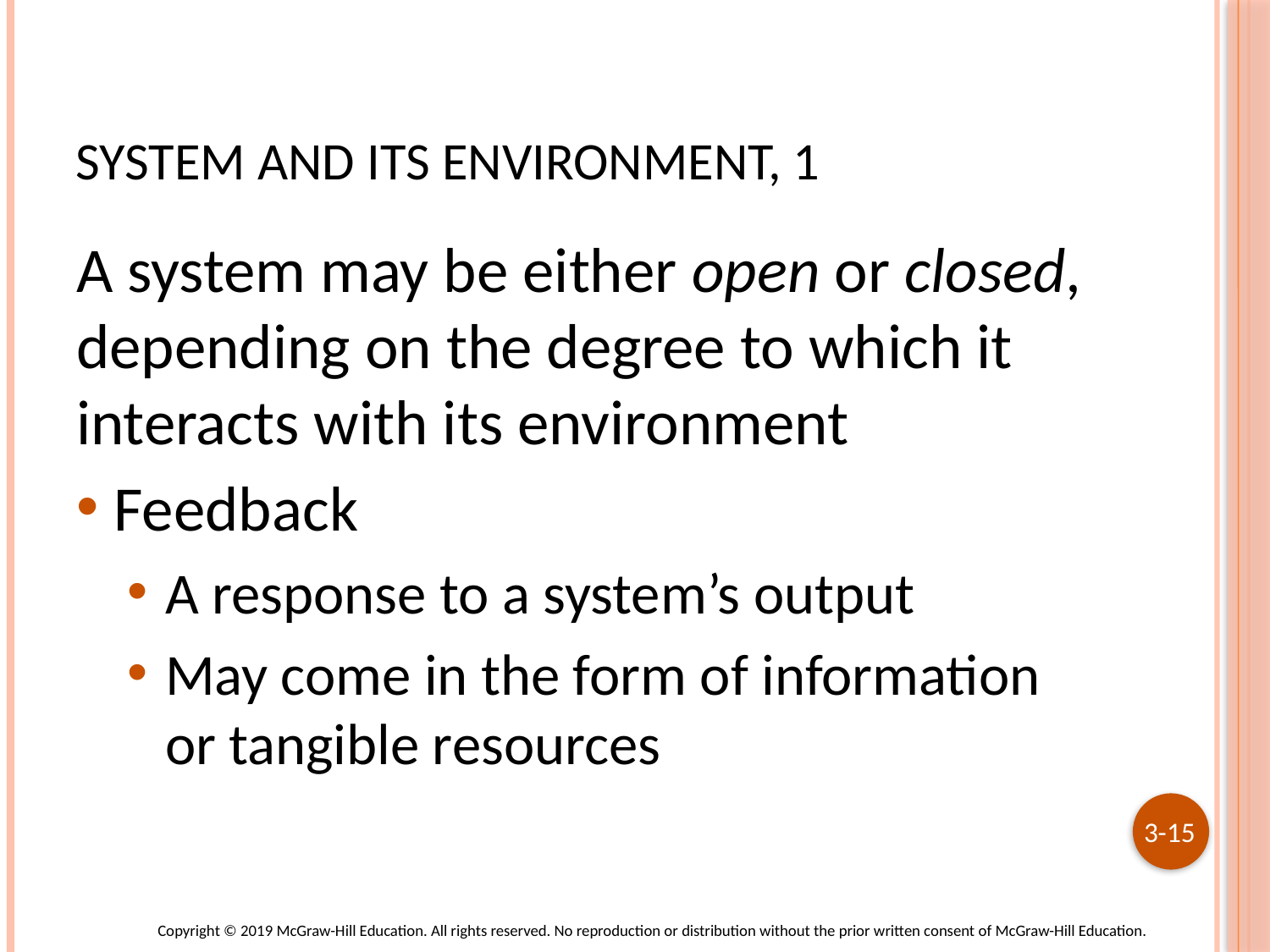

# System and its Environment, 1
A system may be either open or closed, depending on the degree to which it interacts with its environment
Feedback
A response to a system’s output
May come in the form of information or tangible resources